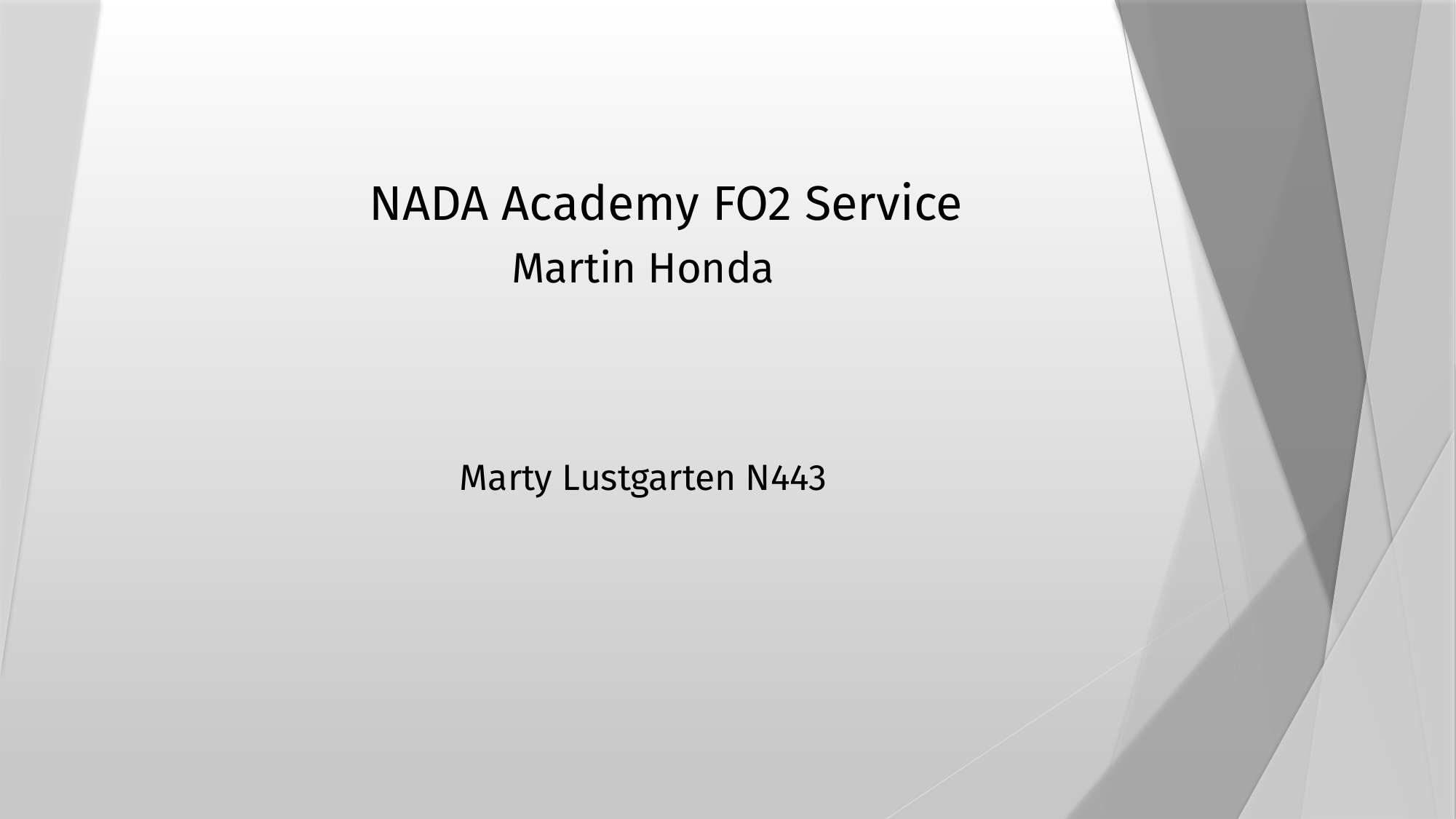

# NADA Academy FO2 Service
Martin Honda

Marty Lustgarten N443